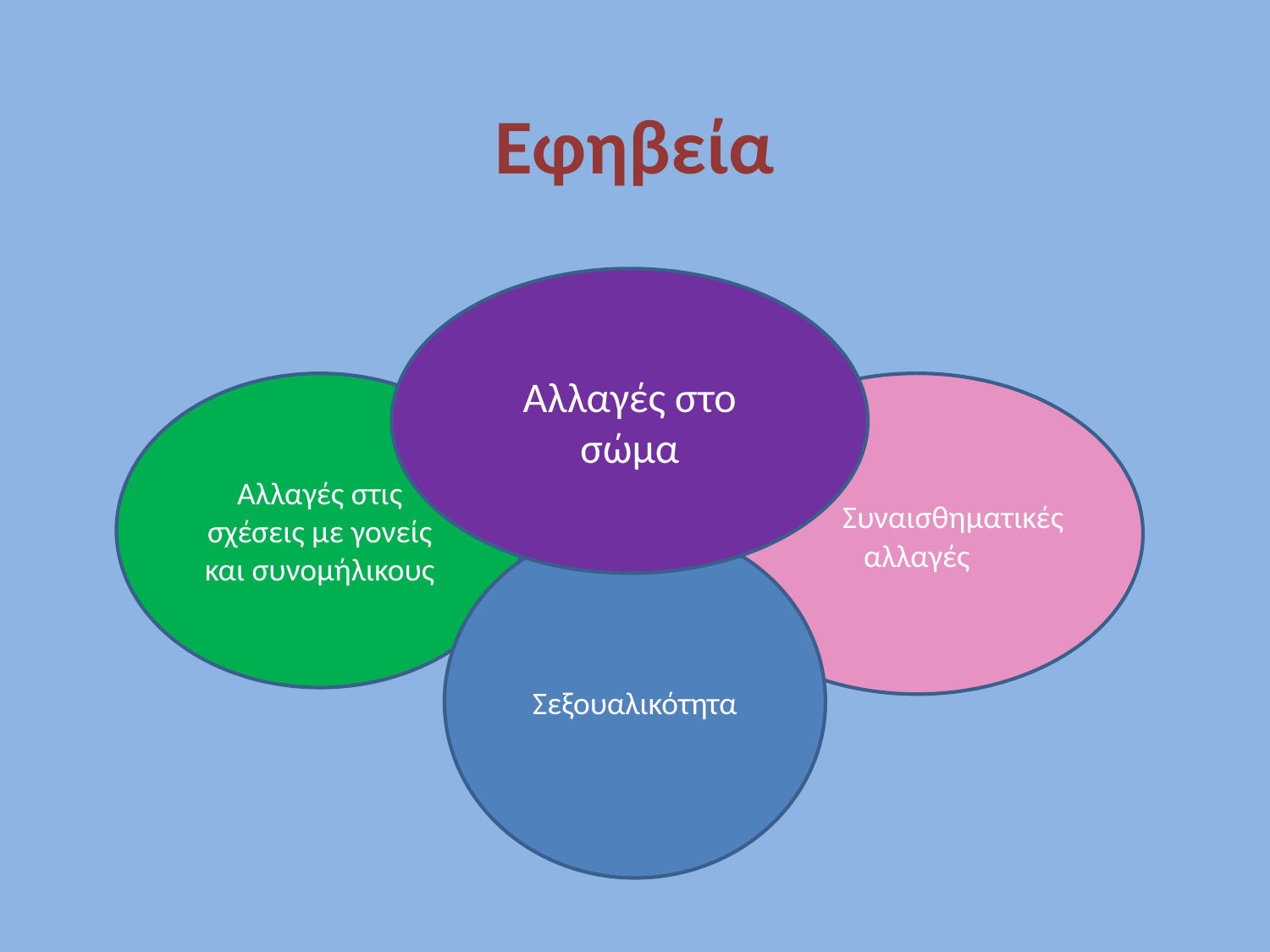

# Εφηβεία
Αλλαγές στο σώμα
Αλλαγές στις
σχέσεις με γονείς και συνομήλικους
         Συναισθηματικές αλλαγές
Σεξουαλικότητα